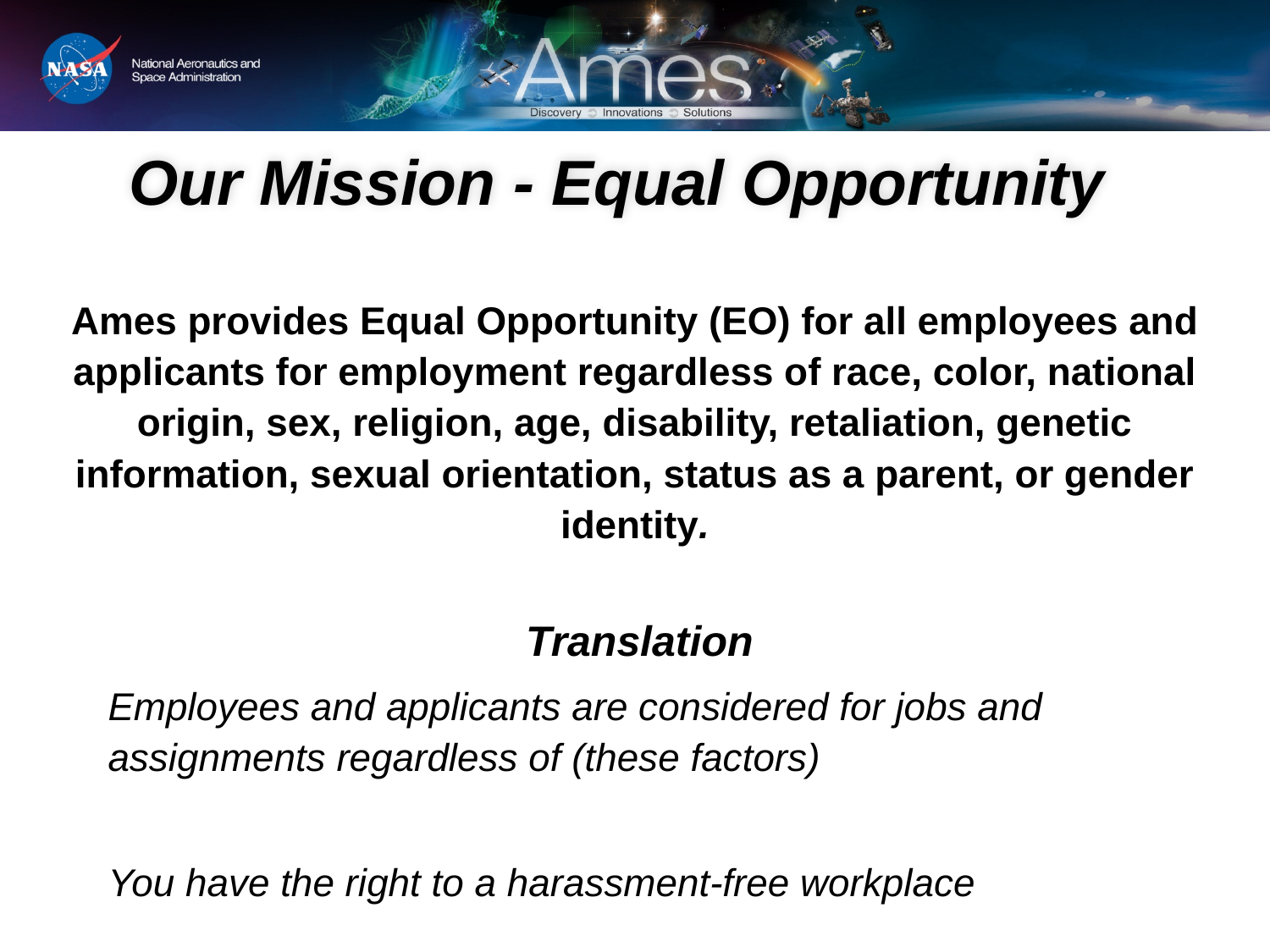

Our Mission - Equal Opportunity

Ames provides Equal Opportunity (EO) for all employees and applicants for employment regardless of race, color, national origin, sex, religion, age, disability, retaliation, genetic information, sexual orientation, status as a parent, or gender identity.

Translation
Employees and applicants are considered for jobs and assignments regardless of (these factors)

You have the right to a harassment-free workplace